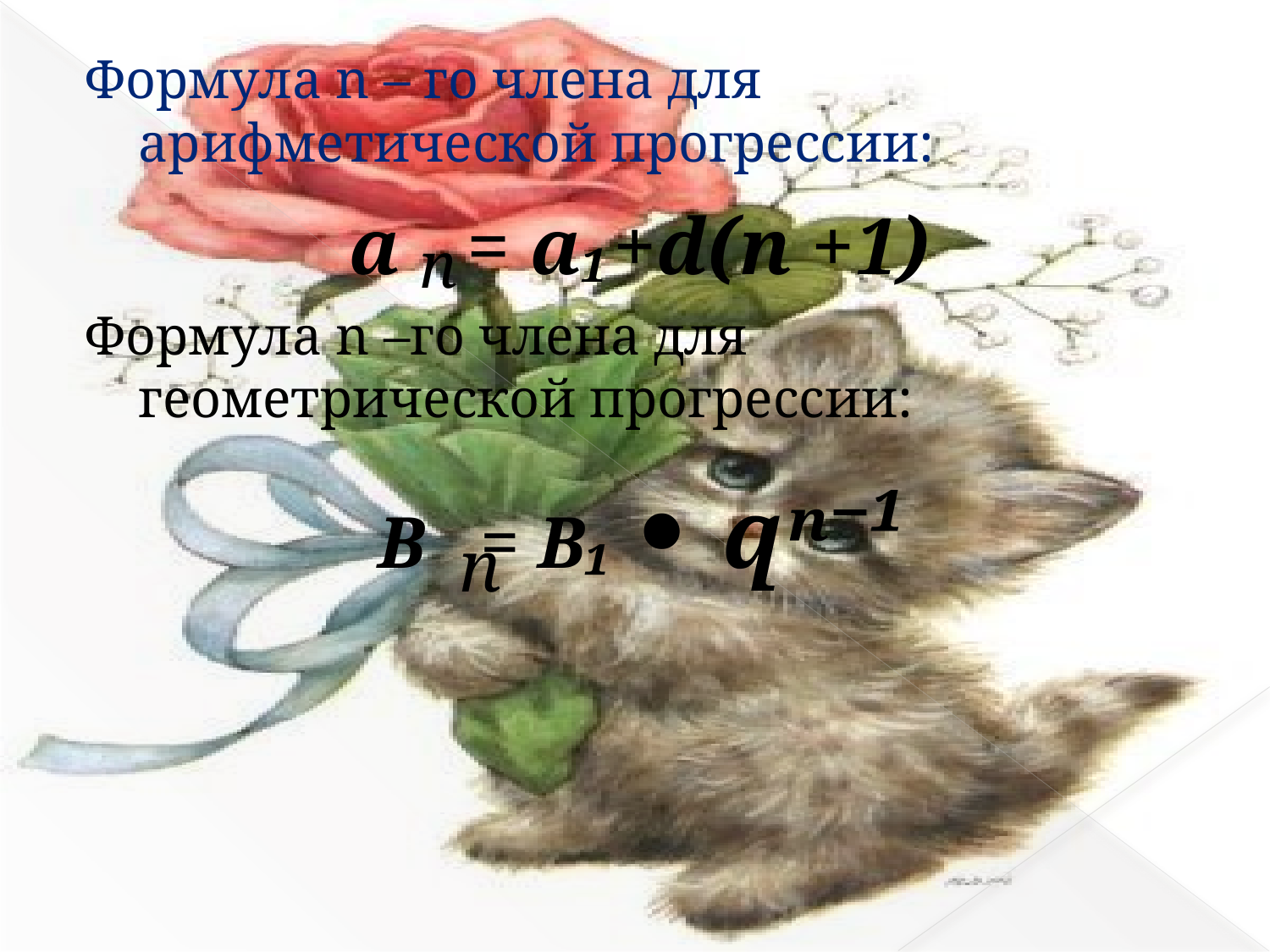

Формула n – го члена для арифметической прогрессии:
а    = а₁+d(n +1)
Формула n –го члена для геометрической прогрессии:
В   = В₁ ∙ qⁿ⁻¹
n
n